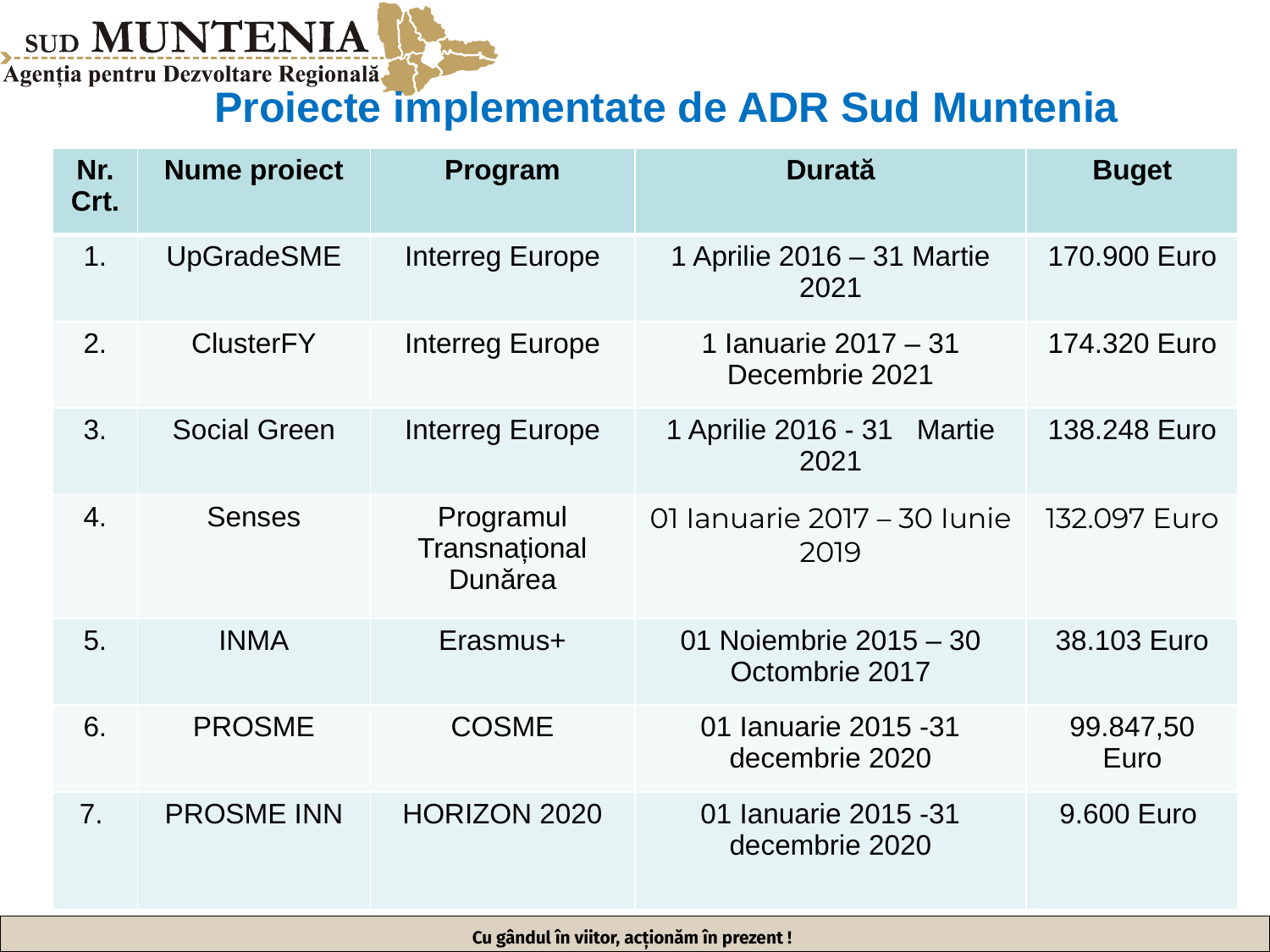

Proiecte implementate de ADR Sud Muntenia
| Nr. Crt. | Nume proiect | Program | Durată | Buget |
| --- | --- | --- | --- | --- |
| 1. | UpGradeSME | Interreg Europe | 1 Aprilie 2016 – 31 Martie 2021 | 170.900 Euro |
| 2. | ClusterFY | Interreg Europe | 1 Ianuarie 2017 – 31 Decembrie 2021 | 174.320 Euro |
| 3. | Social Green | Interreg Europe | 1 Aprilie 2016 - 31 Martie 2021 | 138.248 Euro |
| 4. | Senses | Programul Transnațional Dunărea | 01 Ianuarie 2017 – 30 Iunie 2019 | 132.097 Euro |
| 5. | INMA | Erasmus+ | 01 Noiembrie 2015 – 30 Octombrie 2017 | 38.103 Euro |
| 6. | PROSME | COSME | 01 Ianuarie 2015 -31 decembrie 2020 | 99.847,50 Euro |
| 7. | PROSME INN | HORIZON 2020 | 01 Ianuarie 2015 -31 decembrie 2020 | 9.600 Euro |